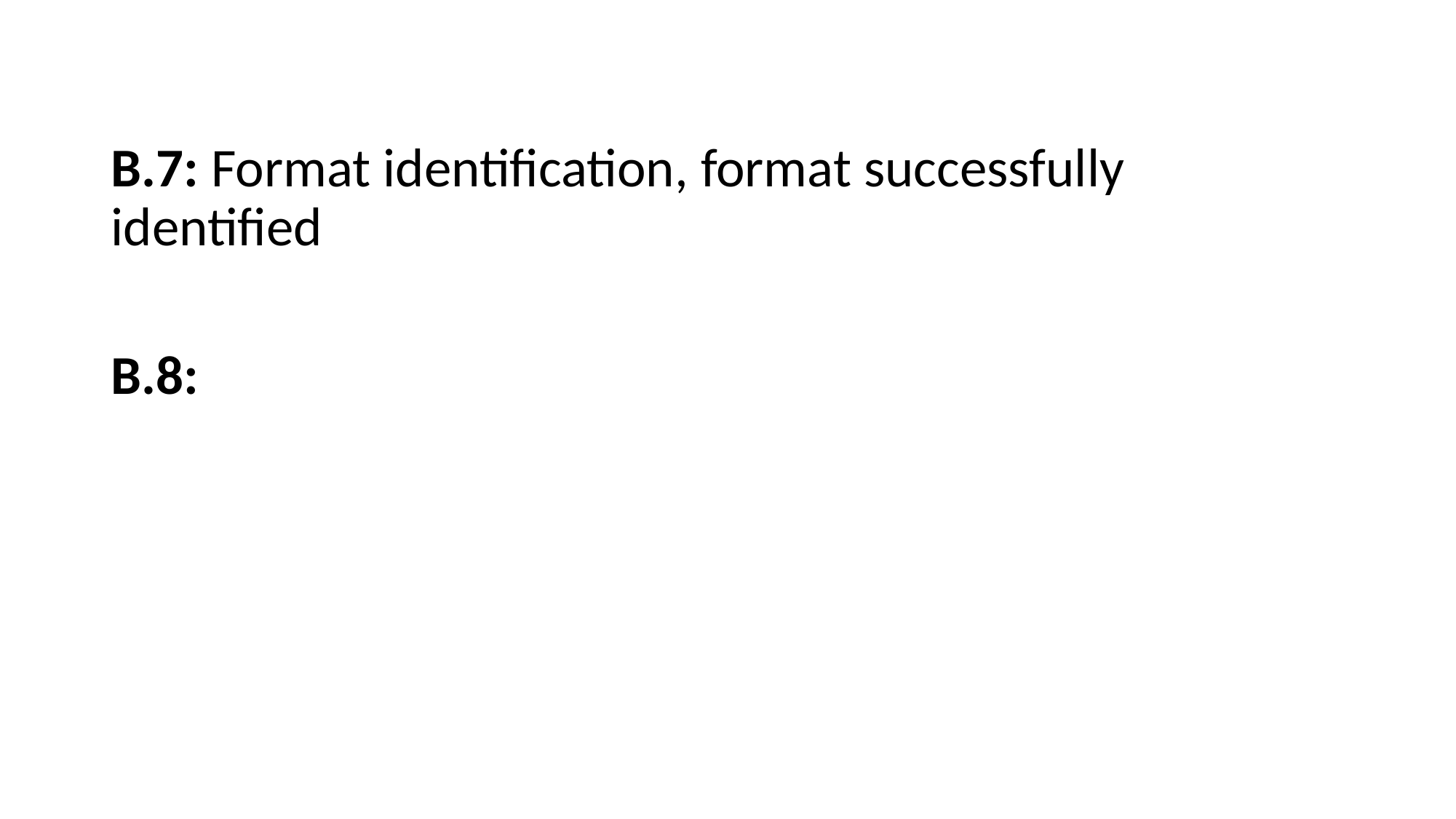

B.7: Format identification, format successfully identified

B.8: